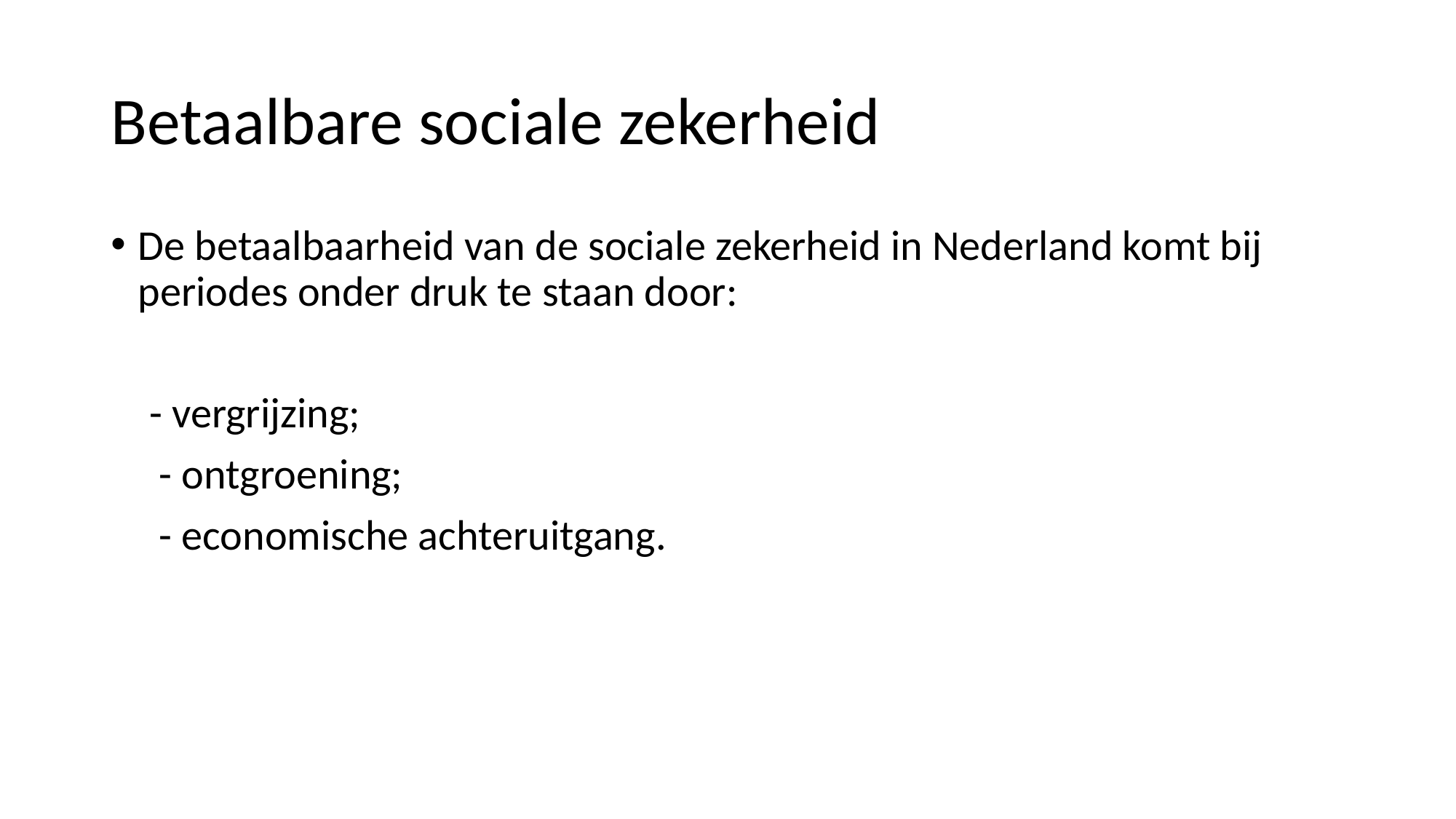

# Betaalbare sociale zekerheid
De betaalbaarheid van de sociale zekerheid in Nederland komt bij periodes onder druk te staan door:

    - vergrijzing;
     - ontgroening;
     - economische achteruitgang.